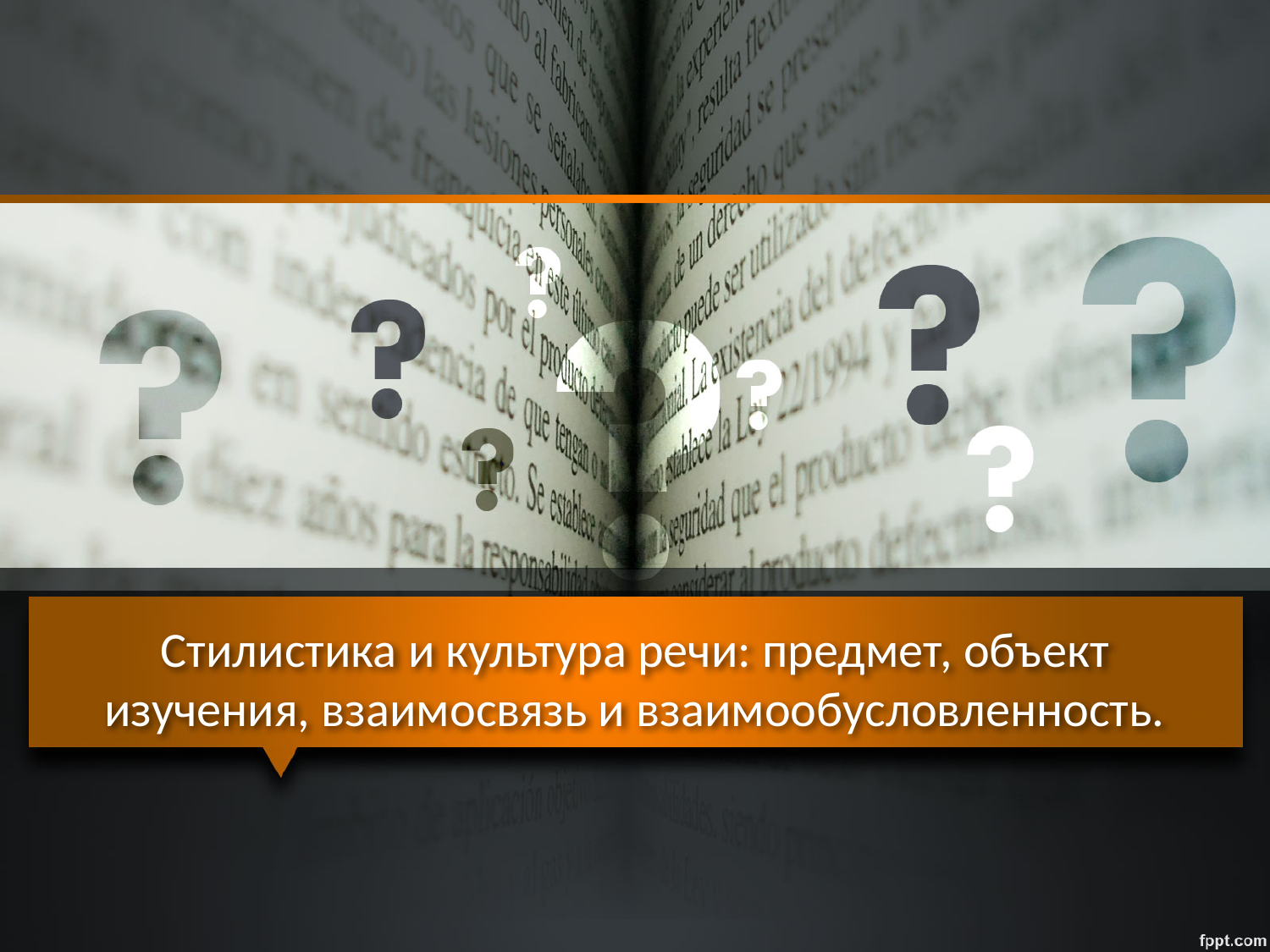

# Стилистика и культура речи: предмет, объект изучения, взаимосвязь и взаимообусловленность.